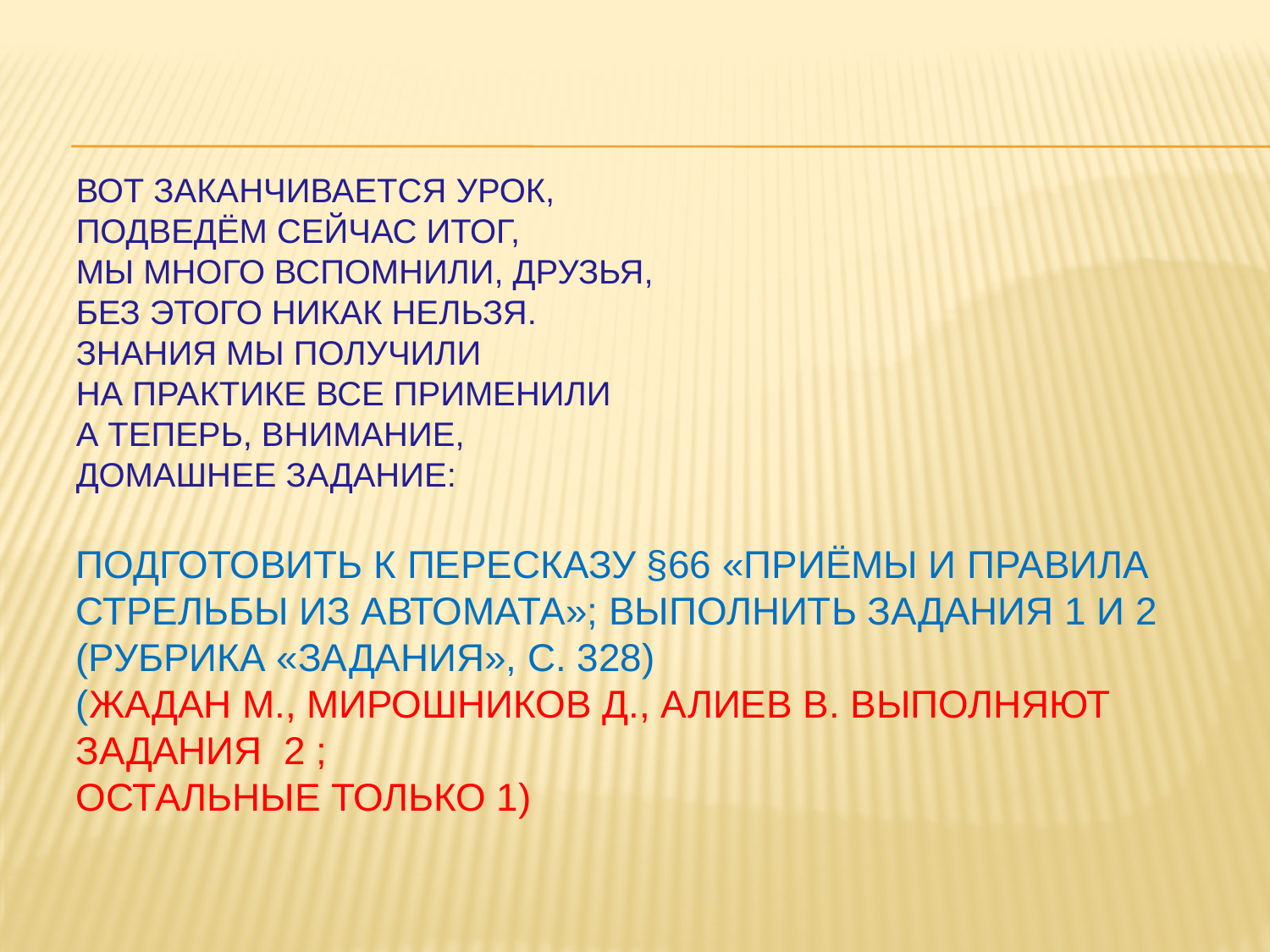

# Вот заканчивается урок, Подведём сейчас итог, Мы много вспомнили, друзья, Без этого никак нельзя. Знания мы получили На практике все применили А теперь, внимание, Домашнее задание: Подготовить к пересказу §66 «Приёмы и правила стрельбы из автомата»; выполнить задания 1 и 2 (рубрика «Задания», с. 328) (Жадан М., Мирошников Д., Алиев В. выполняют задания  2 ; остальные только 1)